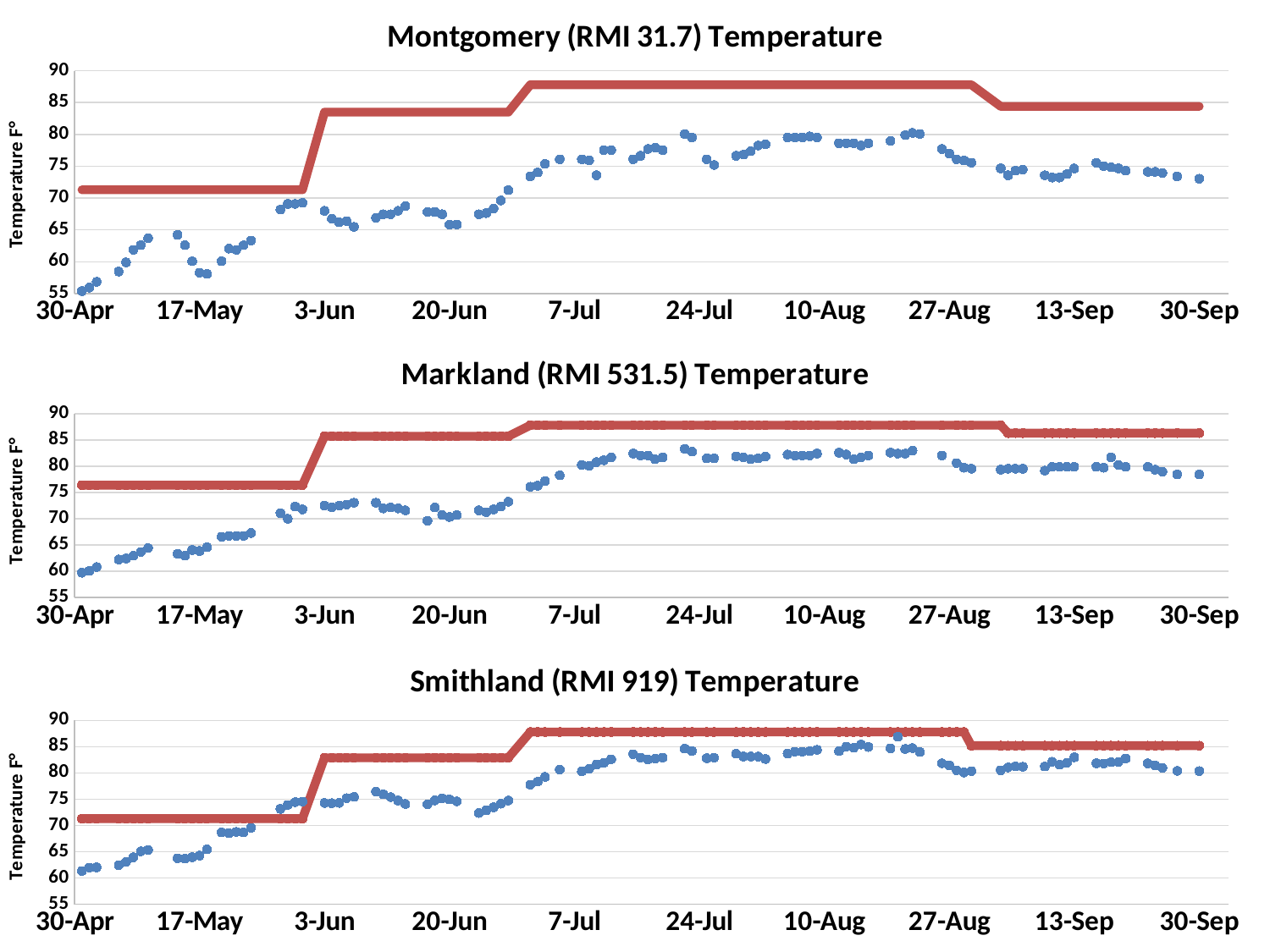

### Chart: Montgomery (RMI 31.7) Temperature

| Category | Montgomery | Montgomery |
|---|---|---|

### Chart: Markland (RMI 531.5) Temperature

| Category | Markland | Markland |
|---|---|---|

### Chart: Smithland (RMI 919) Temperature

| Category | Smithland | Smithland |
|---|---|---|